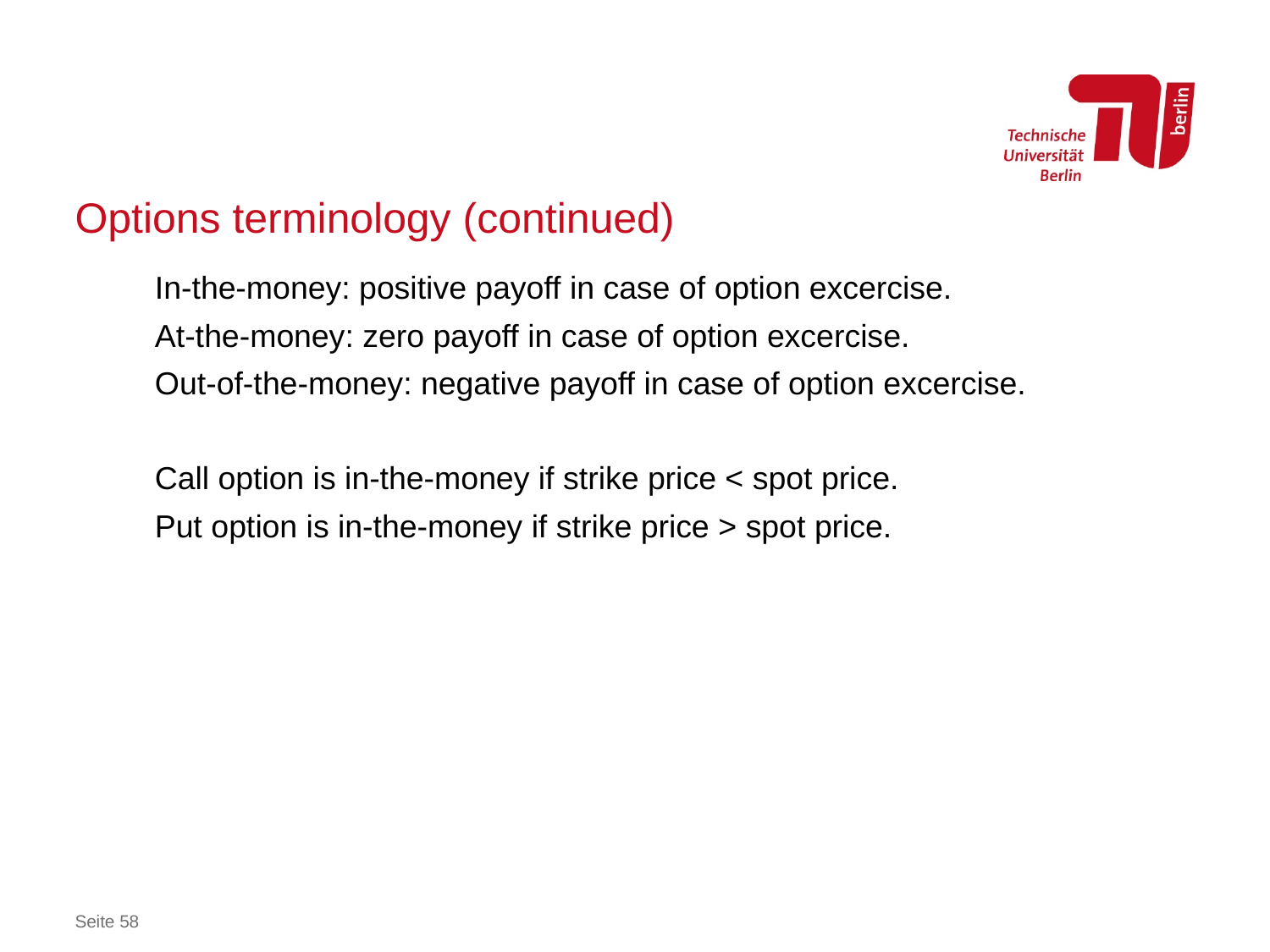

# Options terminology (continued)
In-the-money: positive payoff in case of option excercise.
At-the-money: zero payoff in case of option excercise.
Out-of-the-money: negative payoff in case of option excercise.

Call option is in-the-money if strike price < spot price.
Put option is in-the-money if strike price > spot price.

Seite 58